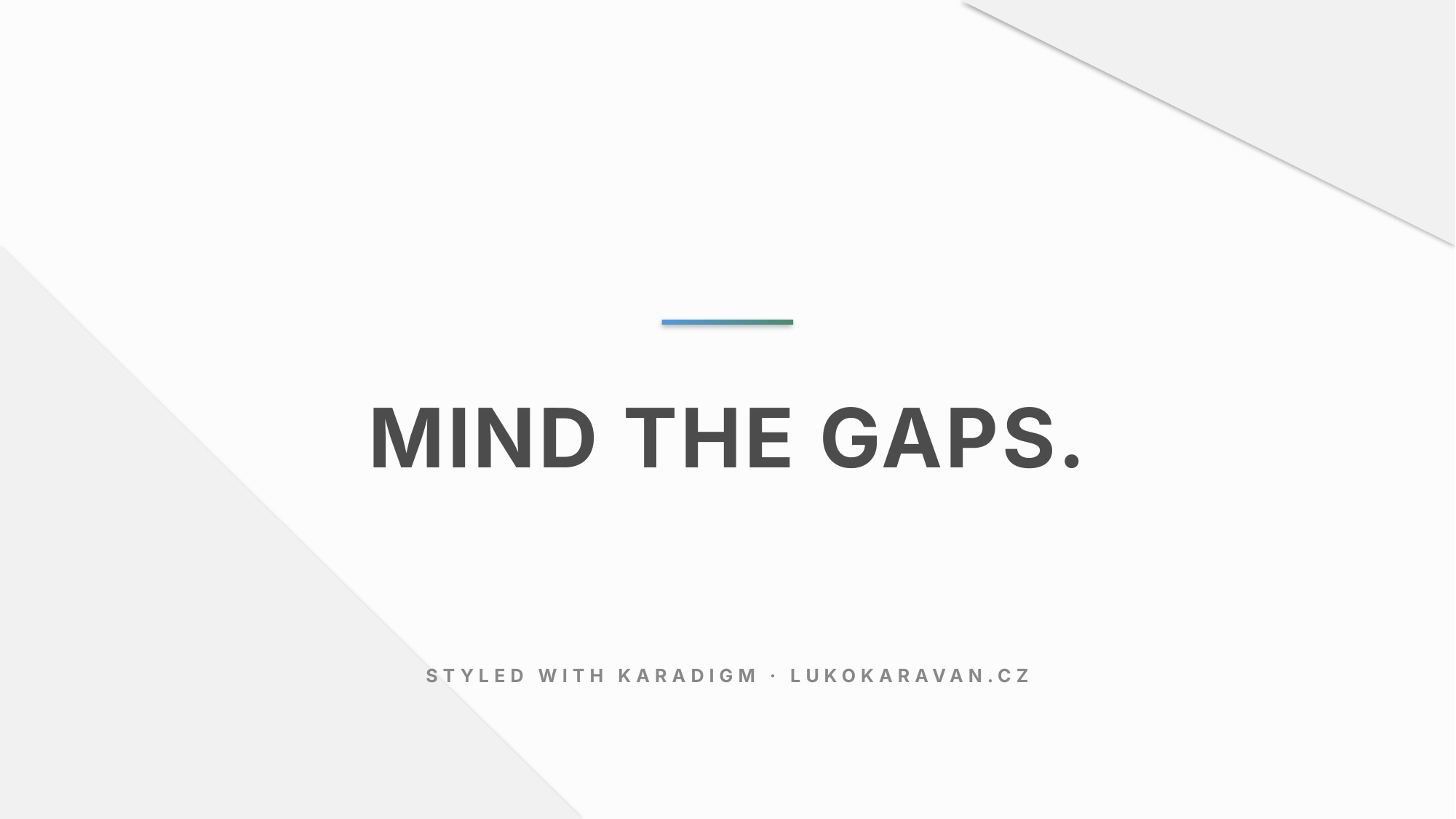

MIND THE GAPS.
STYLED WITH KARADIGM · LUKOKARAVAN.CZ